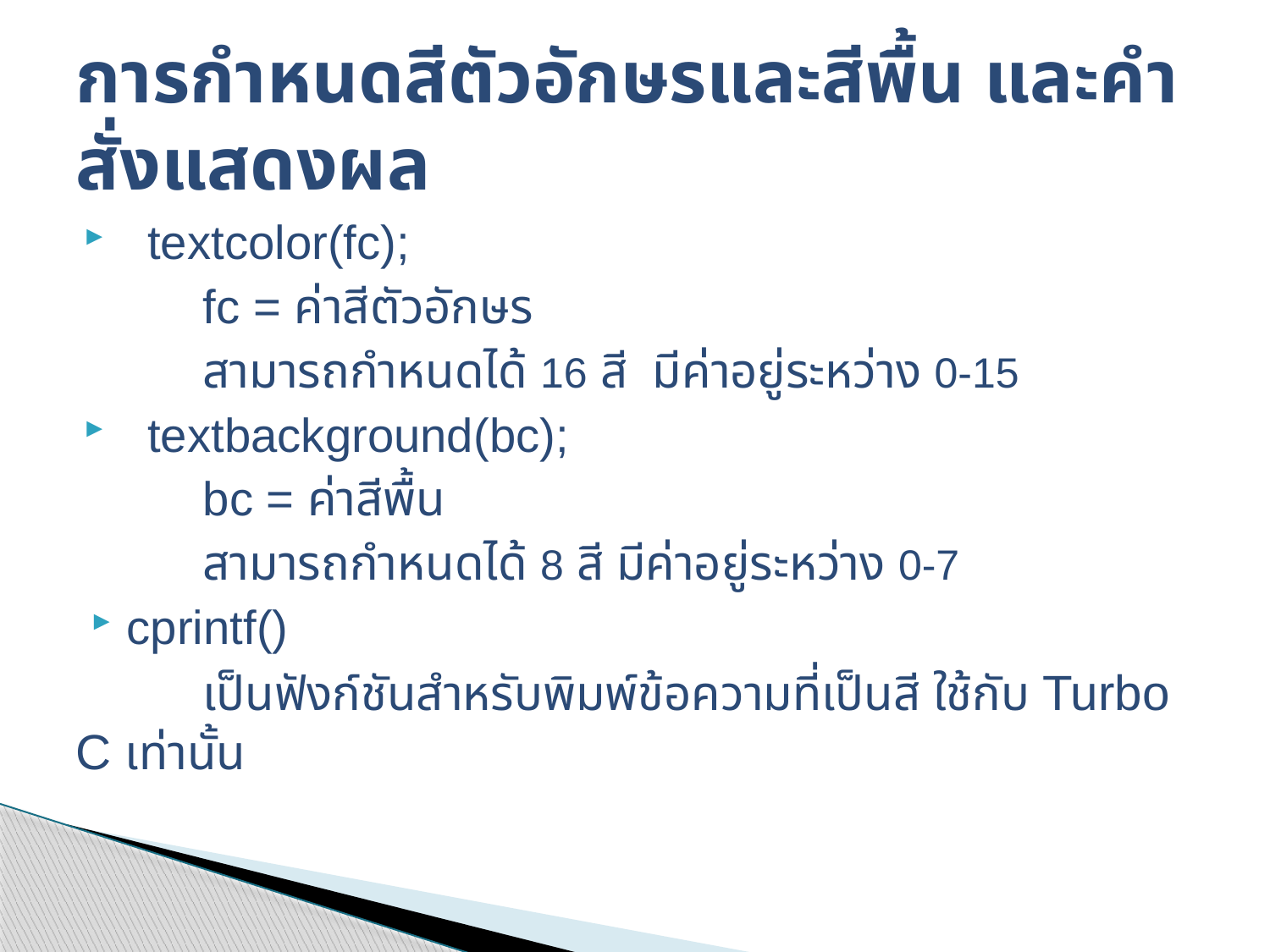

# การกำหนดสีตัวอักษรและสีพื้น และคำสั่งแสดงผล
textcolor(fc);
	fc = ค่าสีตัวอักษร
	สามารถกำหนดได้ 16 สี  มีค่าอยู่ระหว่าง 0-15
textbackground(bc);
	bc = ค่าสีพื้น
	สามารถกำหนดได้ 8 สี มีค่าอยู่ระหว่าง 0-7
cprintf()
	เป็นฟังก์ชันสำหรับพิมพ์ข้อความที่เป็นสี ใช้กับ Turbo C เท่านั้น